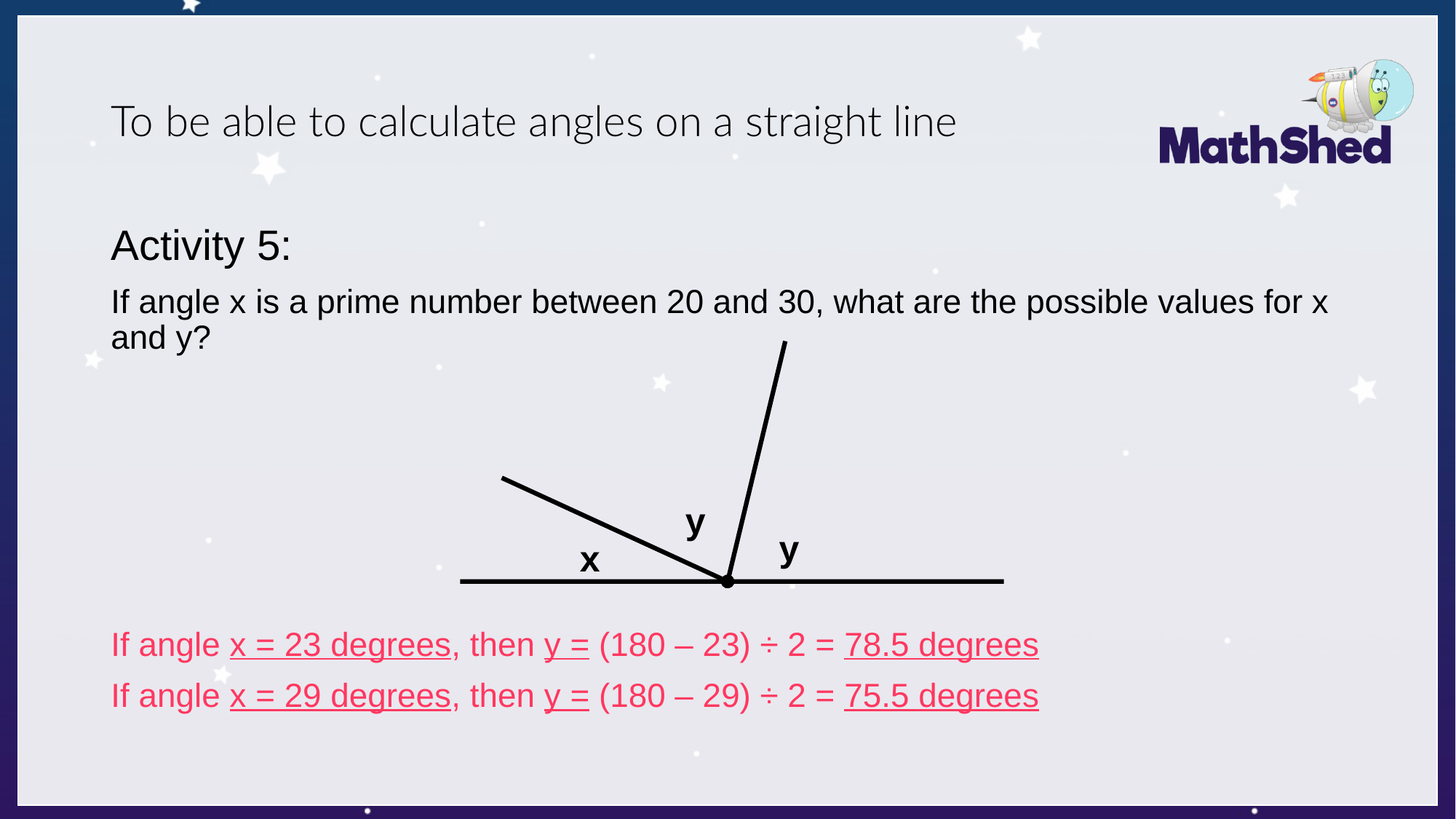

# To be able to calculate angles on a straight line
Activity 5:
If angle x is a prime number between 20 and 30, what are the possible values for x and y?

If angle x = 23 degrees, then y = (180 – 23) ÷ 2 = 78.5 degrees
If angle x = 29 degrees, then y = (180 – 29) ÷ 2 = 75.5 degrees

y
y
x